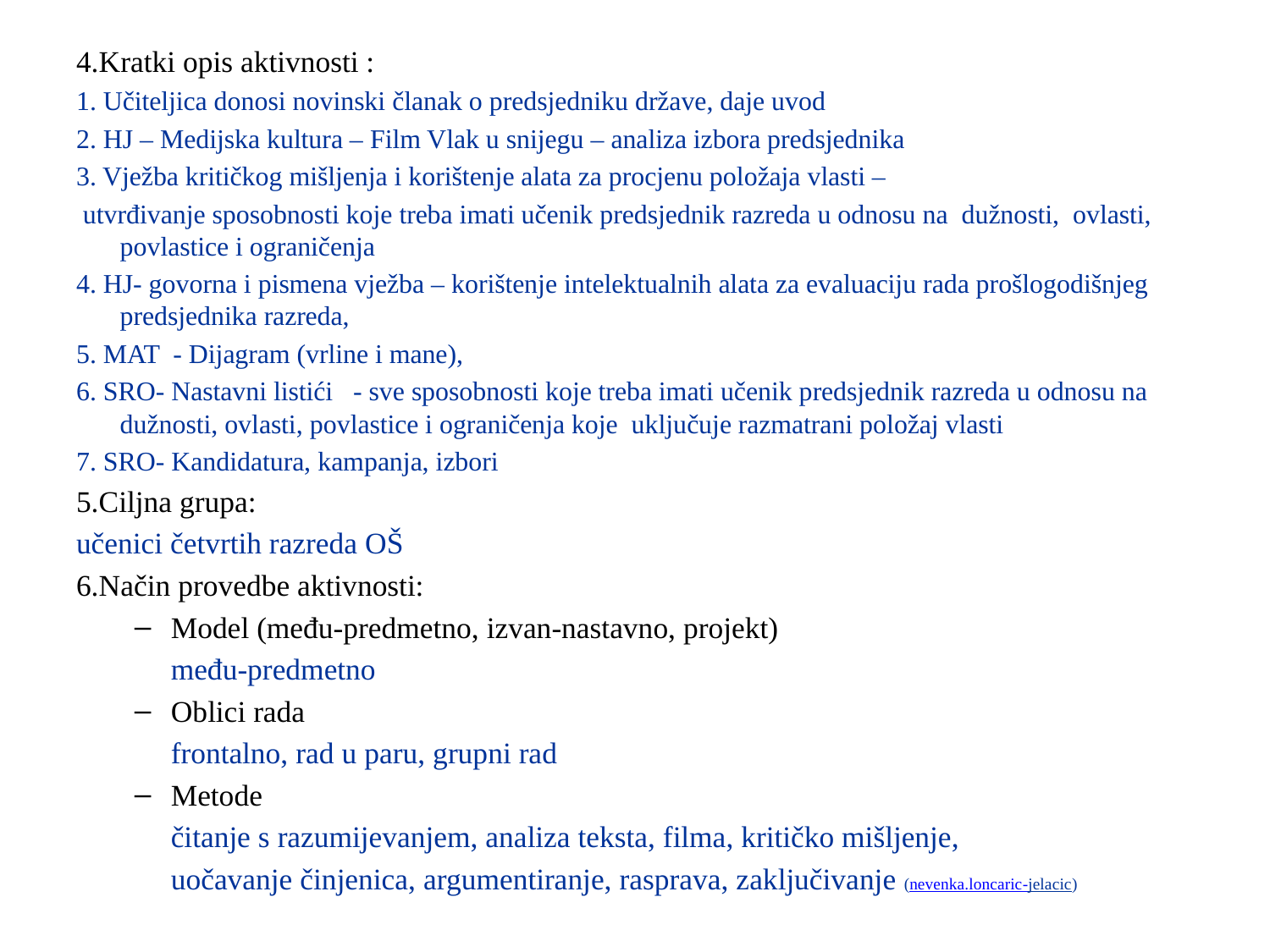

4.Kratki opis aktivnosti :
1. Učiteljica donosi novinski članak o predsjedniku države, daje uvod
2. HJ – Medijska kultura – Film Vlak u snijegu – analiza izbora predsjednika
3. Vježba kritičkog mišljenja i korištenje alata za procjenu položaja vlasti –
 utvrđivanje sposobnosti koje treba imati učenik predsjednik razreda u odnosu na  dužnosti,  ovlasti, povlastice i ograničenja
4. HJ- govorna i pismena vježba – korištenje intelektualnih alata za evaluaciju rada prošlogodišnjeg predsjednika razreda,
5. MAT  - Dijagram (vrline i mane),
6. SRO- Nastavni listići   - sve sposobnosti koje treba imati učenik predsjednik razreda u odnosu na dužnosti, ovlasti, povlastice i ograničenja koje  uključuje razmatrani položaj vlasti
7. SRO- Kandidatura, kampanja, izbori
5.Ciljna grupa:
učenici četvrtih razreda OŠ
6.Način provedbe aktivnosti:
Model (među-predmetno, izvan-nastavno, projekt)
	među-predmetno
Oblici rada
	frontalno, rad u paru, grupni rad
Metode
	čitanje s razumijevanjem, analiza teksta, filma, kritičko mišljenje,
 	uočavanje činjenica, argumentiranje, rasprava, zaključivanje (nevenka.loncaric-jelacic)